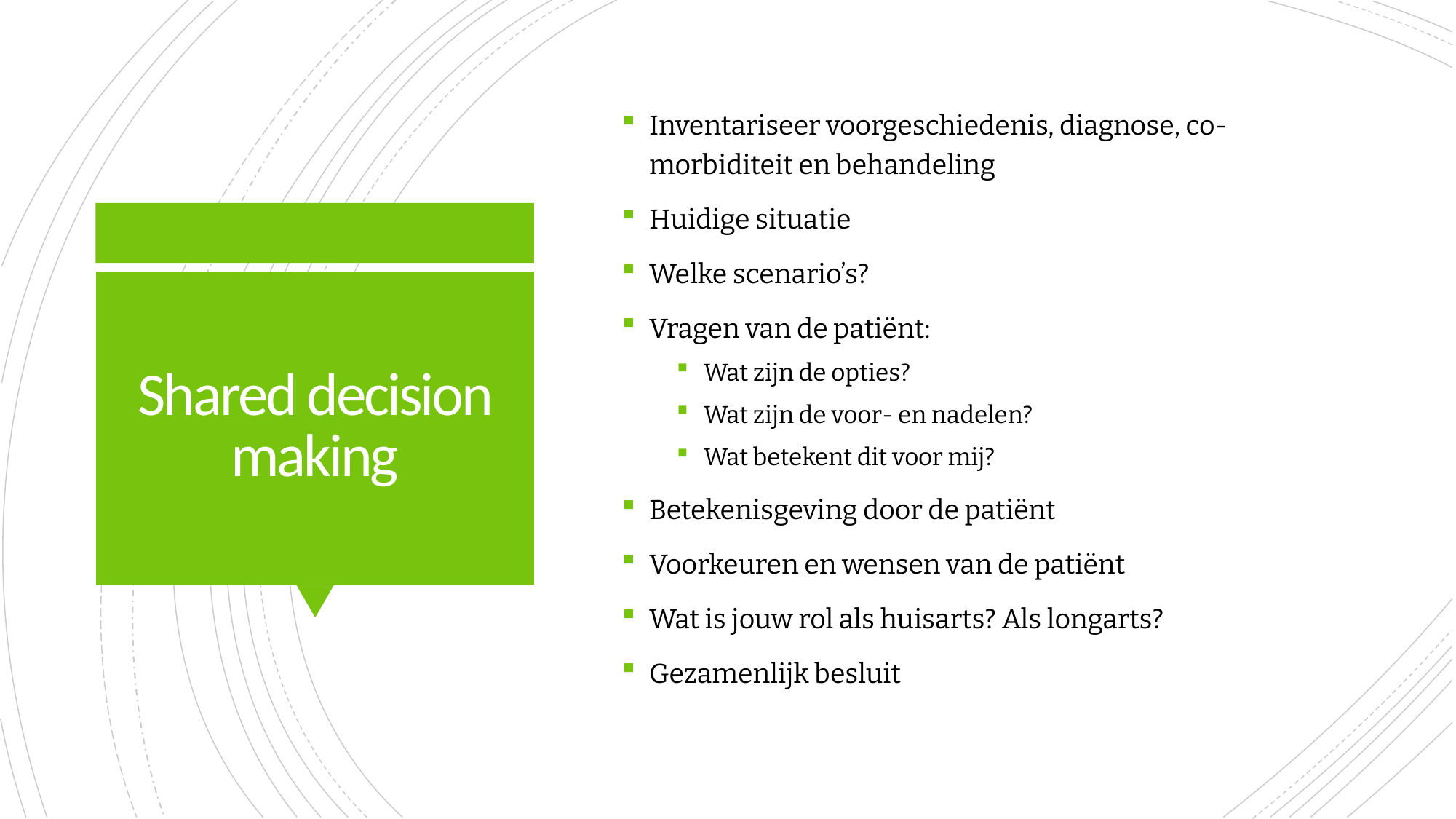

Inventariseer voorgeschiedenis, diagnose, co-morbiditeit en behandeling
Huidige situatie
Welke scenario’s?
Vragen van de patiënt:
Wat zijn de opties?
Wat zijn de voor- en nadelen?
Wat betekent dit voor mij?
Betekenisgeving door de patiënt
Voorkeuren en wensen van de patiënt
Wat is jouw rol als huisarts? Als longarts?
Gezamenlijk besluit

# Shared decision making